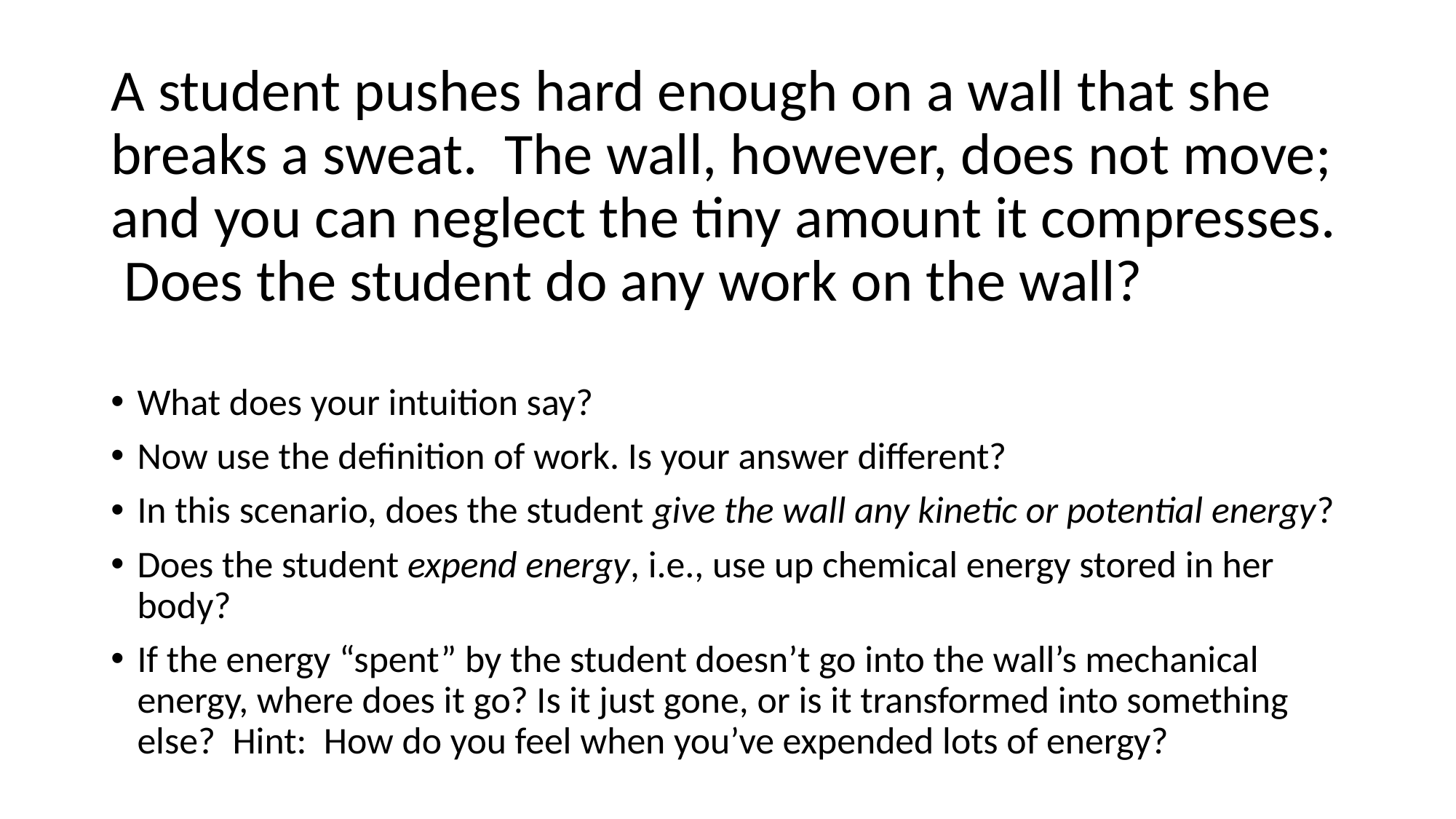

# A student pushes hard enough on a wall that she breaks a sweat.  The wall, however, does not move; and you can neglect the tiny amount it compresses.  Does the student do any work on the wall?
What does your intuition say?
Now use the definition of work. Is your answer different?
In this scenario, does the student give the wall any kinetic or potential energy?
Does the student expend energy, i.e., use up chemical energy stored in her body?
If the energy “spent” by the student doesn’t go into the wall’s mechanical energy, where does it go? Is it just gone, or is it transformed into something else?  Hint:  How do you feel when you’ve expended lots of energy?